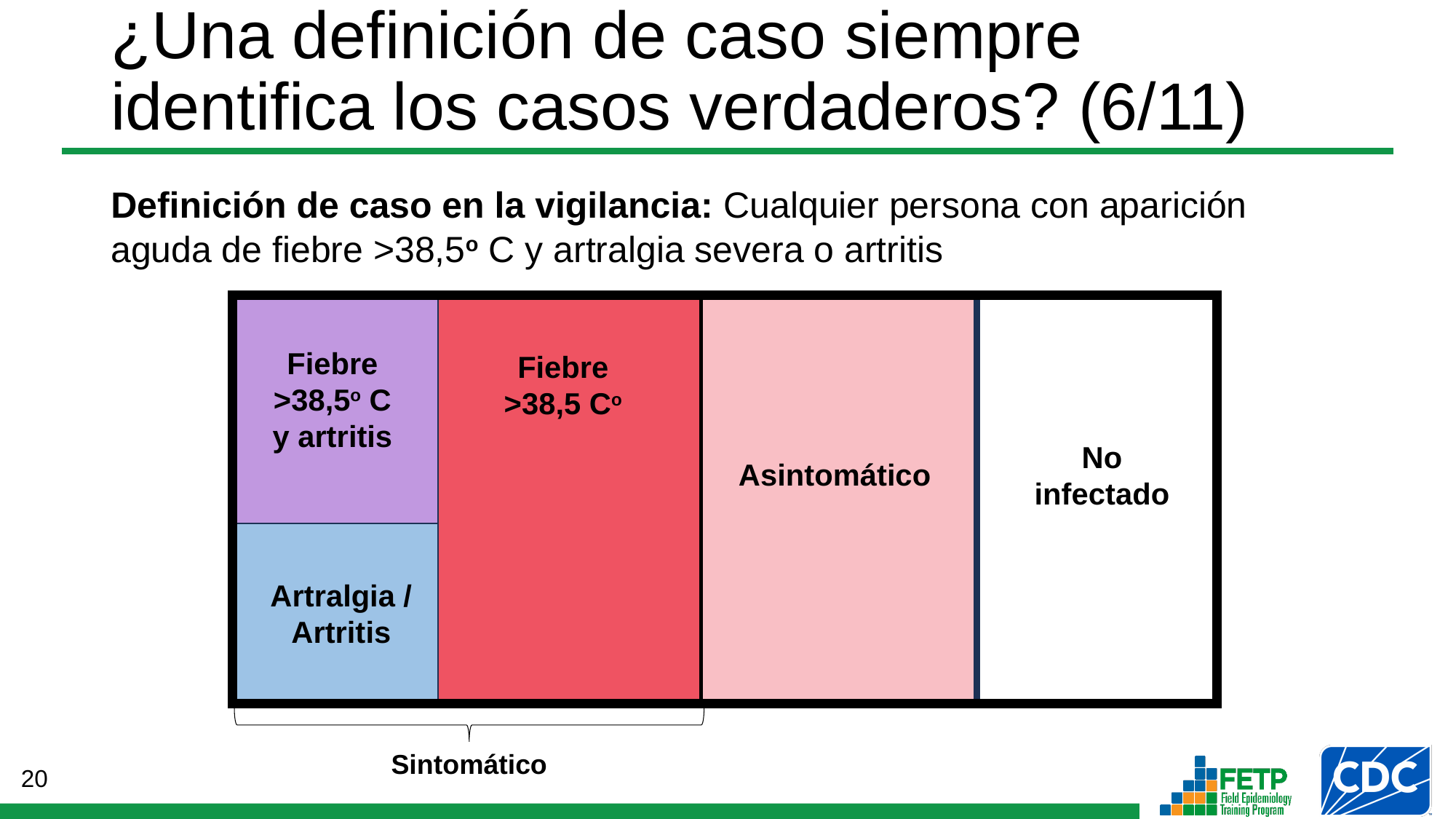

# ¿Una definición de caso siempre identifica los casos verdaderos? (6/11)
Definición de caso en la vigilancia: Cualquier persona con aparición aguda de fiebre >38,5o C y artralgia severa o artritis

Fiebre >38,5o C y artritis
Fiebre >38,5 Co
Fiebre >38,5 Co
Fiebre >38,5o C y artritis
No infectado
Asintomático

Artralgia / Artritis
Sintomático